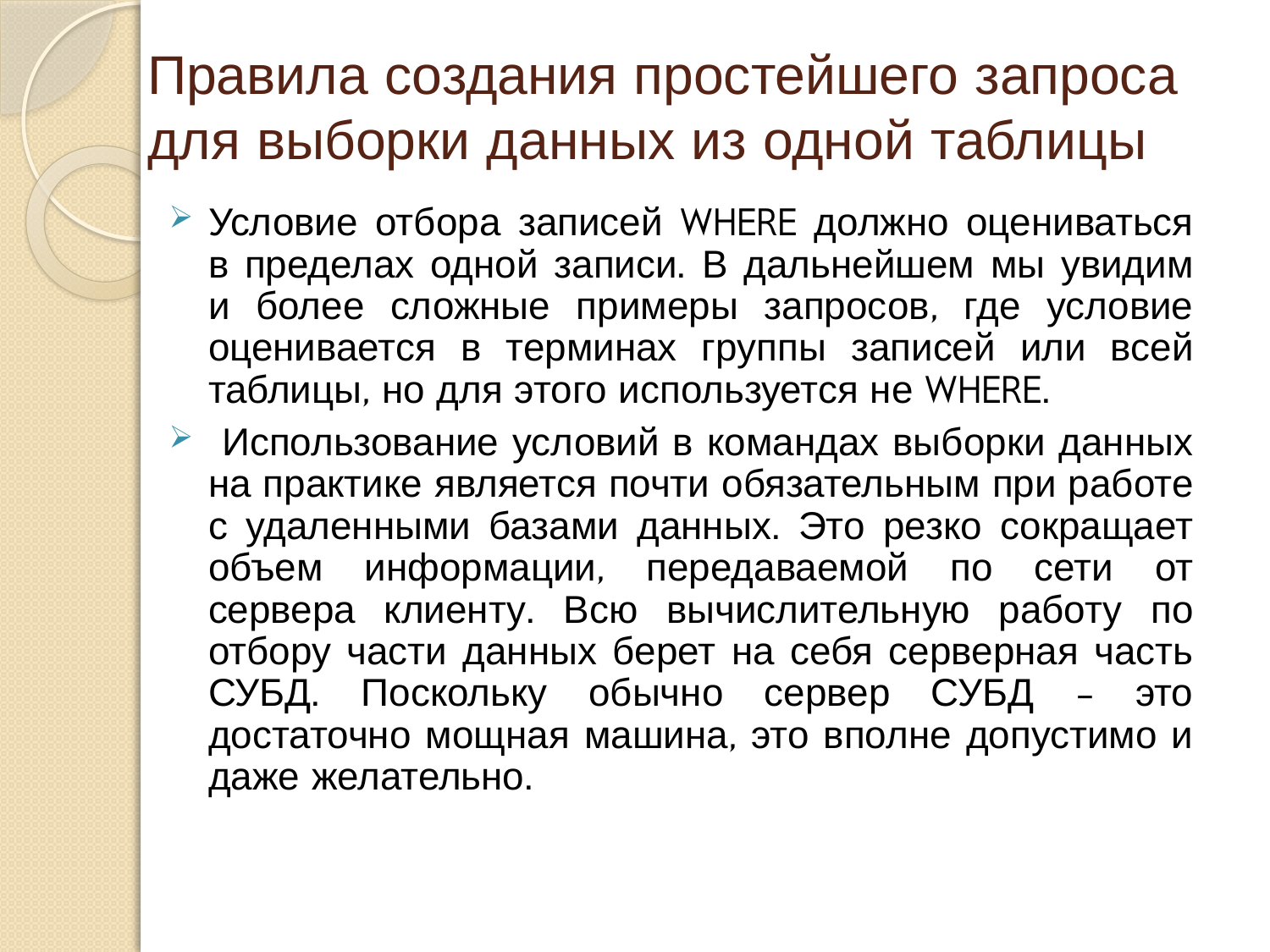

# Правила создания простейшего запроса для выборки данных из одной таблицы
Условие отбора записей WHERE должно оцениваться в пределах одной записи. В дальнейшем мы увидим и более сложные примеры запросов, где условие оценивается в терминах группы записей или всей таблицы, но для этого используется не WHERE.
 Использование условий в командах выборки данных на практике является почти обязательным при работе с удаленными базами данных. Это резко сокращает объем информации, передаваемой по сети от сервера клиенту. Всю вычислительную работу по отбору части данных берет на себя серверная часть СУБД. Поскольку обычно сервер СУБД – это достаточно мощная машина, это вполне допустимо и даже желательно.